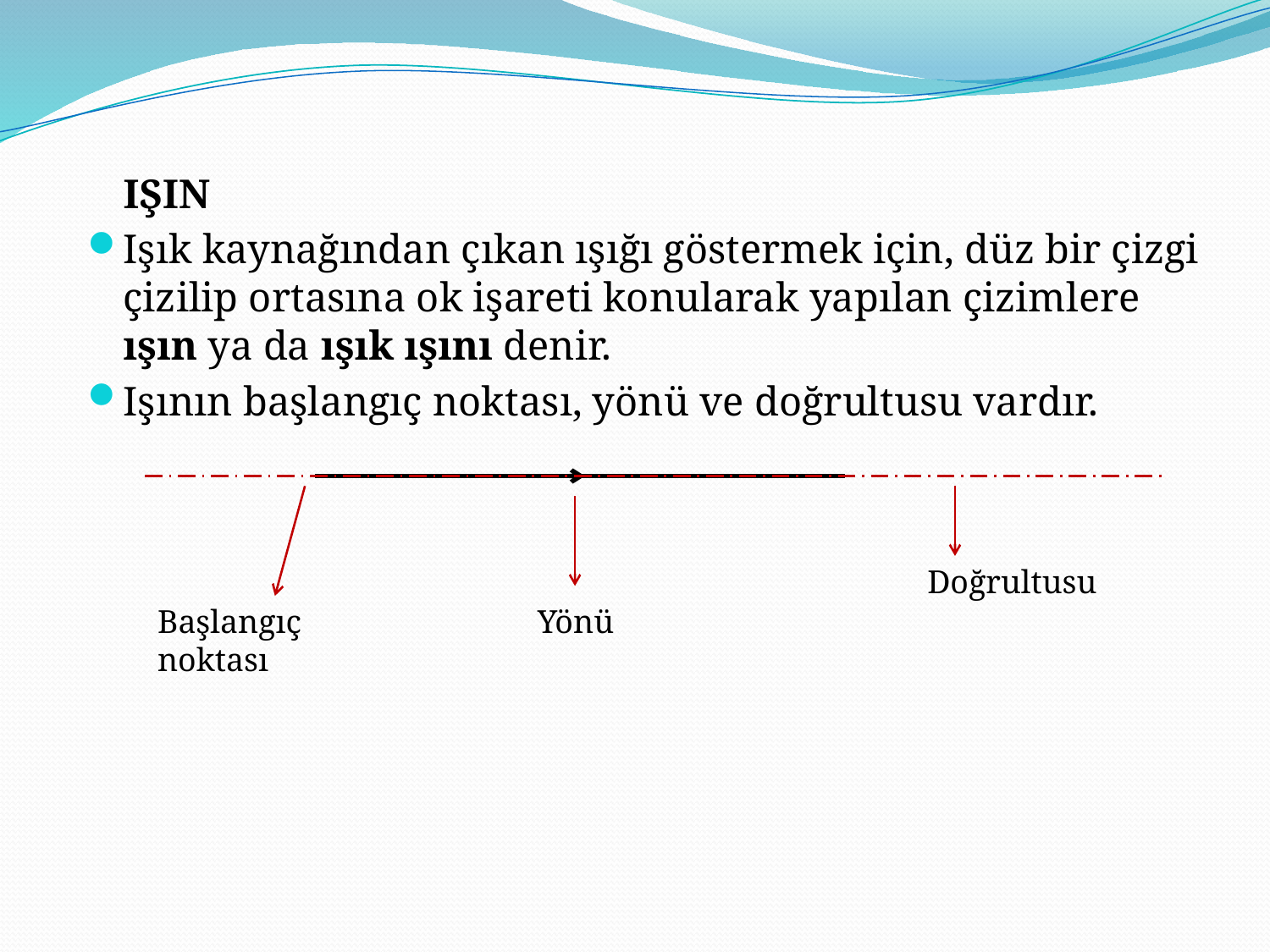

IŞIN
Işık kaynağından çıkan ışığı göstermek için, düz bir çizgi çizilip ortasına ok işareti konularak yapılan çizimlere ışın ya da ışık ışını denir.
Işının başlangıç noktası, yönü ve doğrultusu vardır.

Doğrultusu
Başlangıç noktası
Yönü